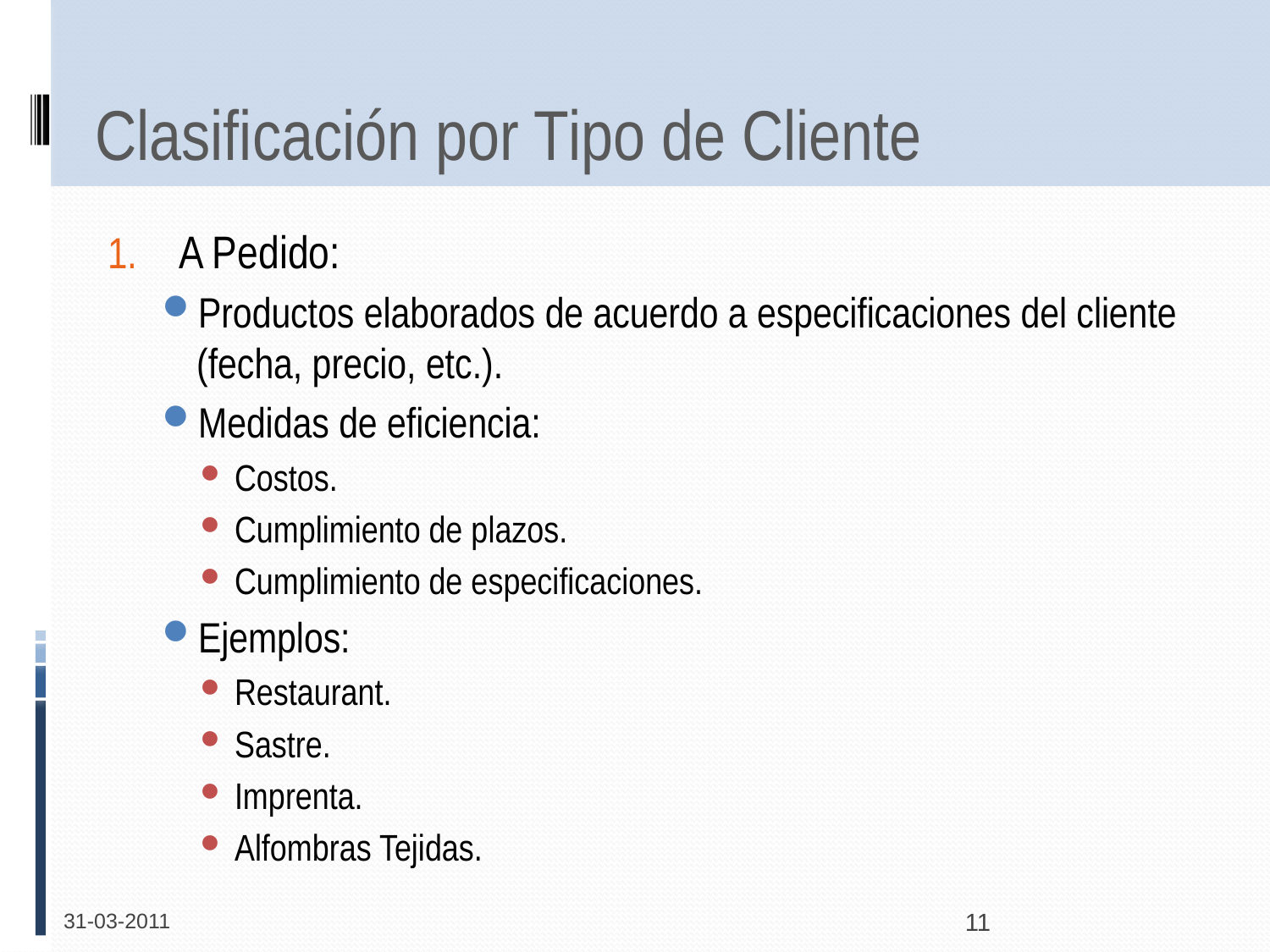

# Clasificación por Tipo de Cliente
A Pedido:
Productos elaborados de acuerdo a especificaciones del cliente (fecha, precio, etc.).
Medidas de eficiencia:
Costos.
Cumplimiento de plazos.
Cumplimiento de especificaciones.
Ejemplos:
Restaurant.
Sastre.
Imprenta.
Alfombras Tejidas.

31-03-2011
11